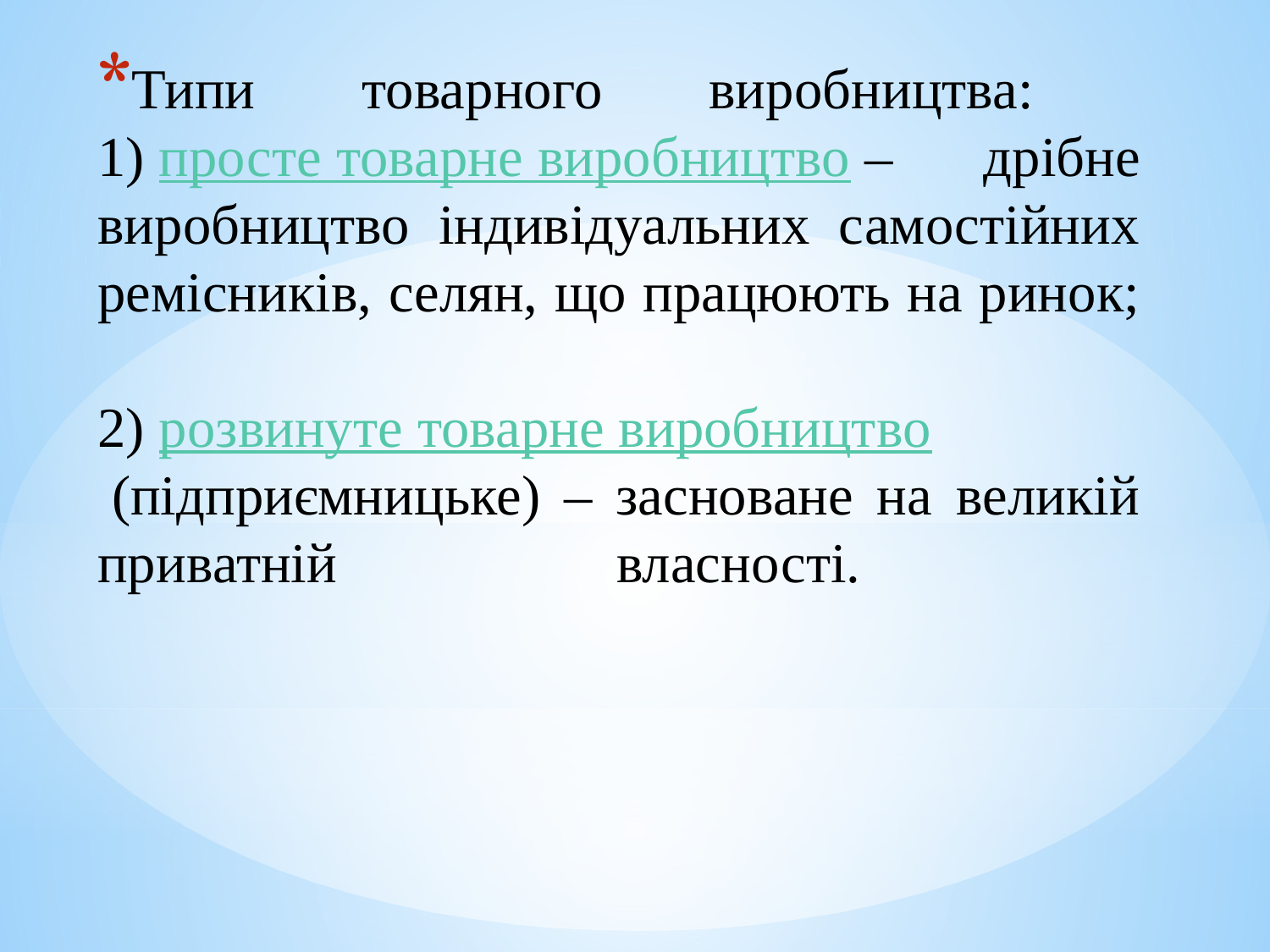

# Типи товарного виробництва: 1) просте товарне виробництво – дрібне виробництво індивідуальних самостійних ремісників, селян, що працюють на ринок; 2) розвинуте товарне виробництво (підприємницьке) – засноване на великій приватній власності.